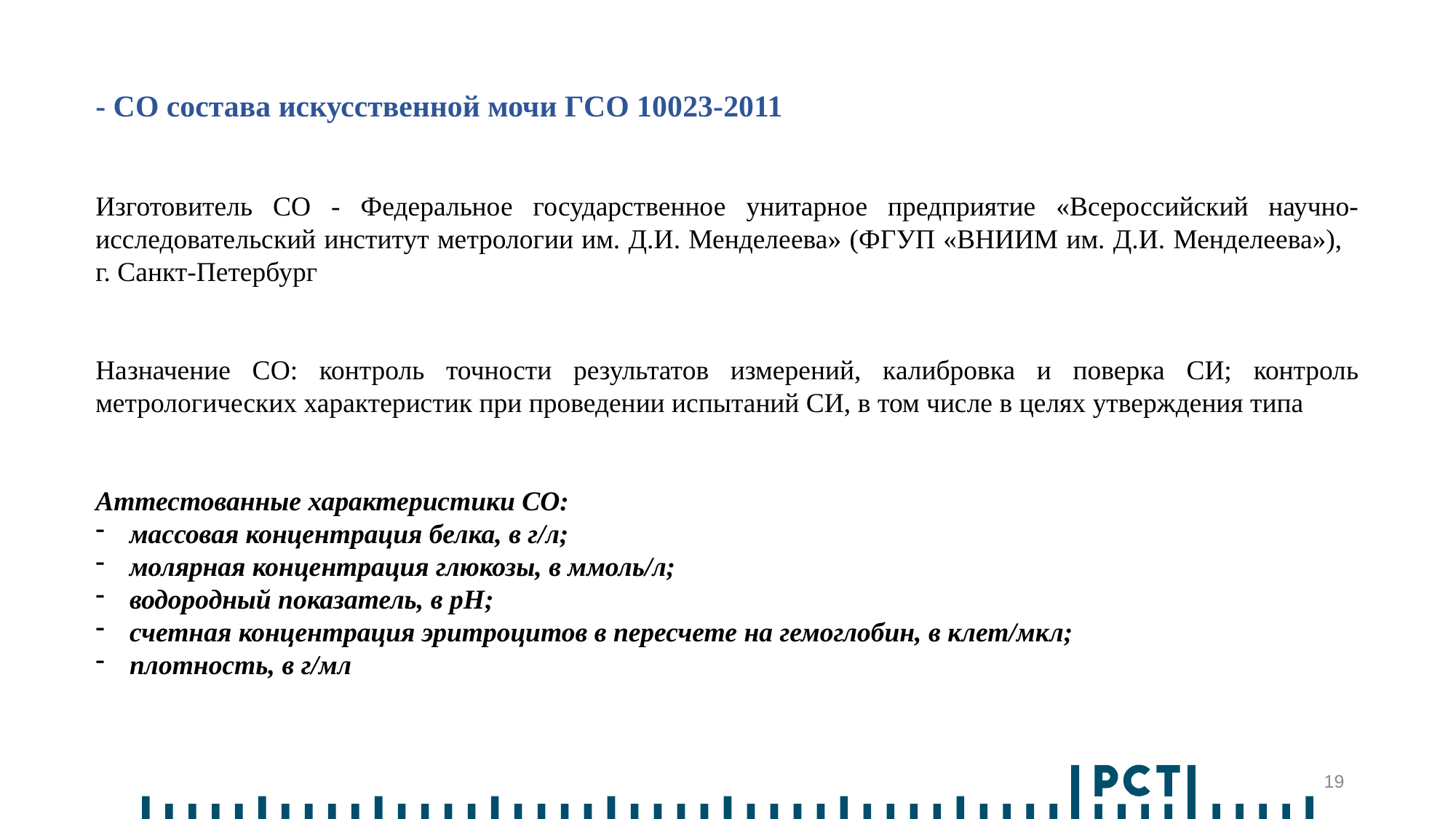

- СО состава искусственной мочи ГСО 10023-2011

Изготовитель СО - Федеральное государственное унитарное предприятие «Всероссийский научно-исследовательский институт метрологии им. Д.И. Менделеева» (ФГУП «ВНИИМ им. Д.И. Менделеева»),   г. Санкт-Петербург

Назначение СО: контроль точности результатов измерений, калибровка и поверка СИ; контроль метрологических характеристик при проведении испытаний СИ, в том числе в целях утверждения типа

Аттестованные характеристики СО:
массовая концентрация белка, в г/л;
молярная концентрация глюкозы, в ммоль/л;
водородный показатель, в рН;
счетная концентрация эритроцитов в пересчете на гемоглобин, в клет/мкл;
плотность, в г/мл
19